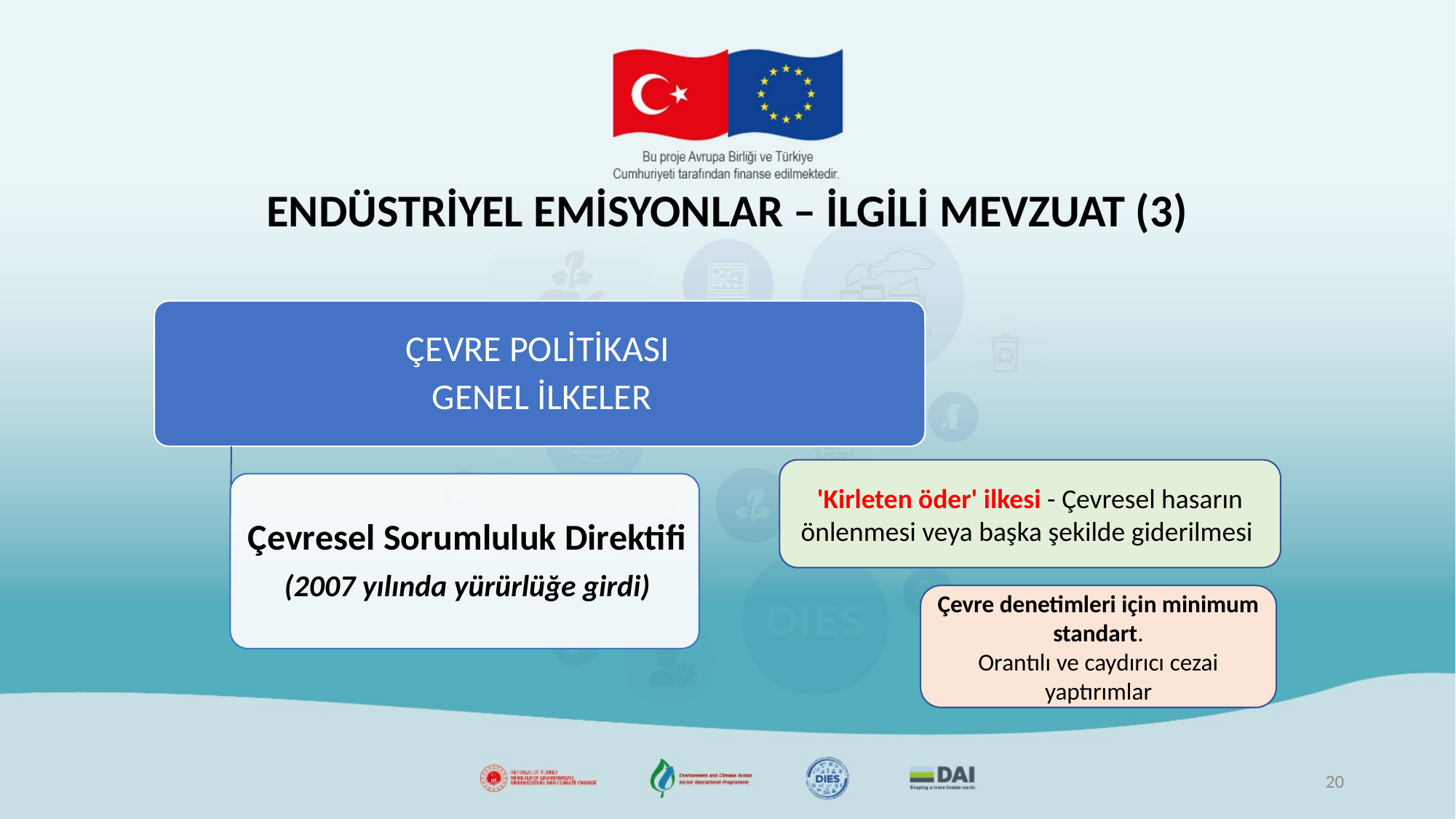

# ENDÜSTRİYEL EMİSYONLAR – İLGİLİ MEVZUAT (3)
ÇEVRE POLİTİKASI
GENEL İLKELER
Çevresel Sorumluluk Direktifi
(2007 yılında yürürlüğe girdi)
'Kirleten öder' ilkesi - Çevresel hasarın önlenmesi veya başka şekilde giderilmesi
Çevre denetimleri için minimum standart.
Orantılı ve caydırıcı cezai yaptırımlar
20